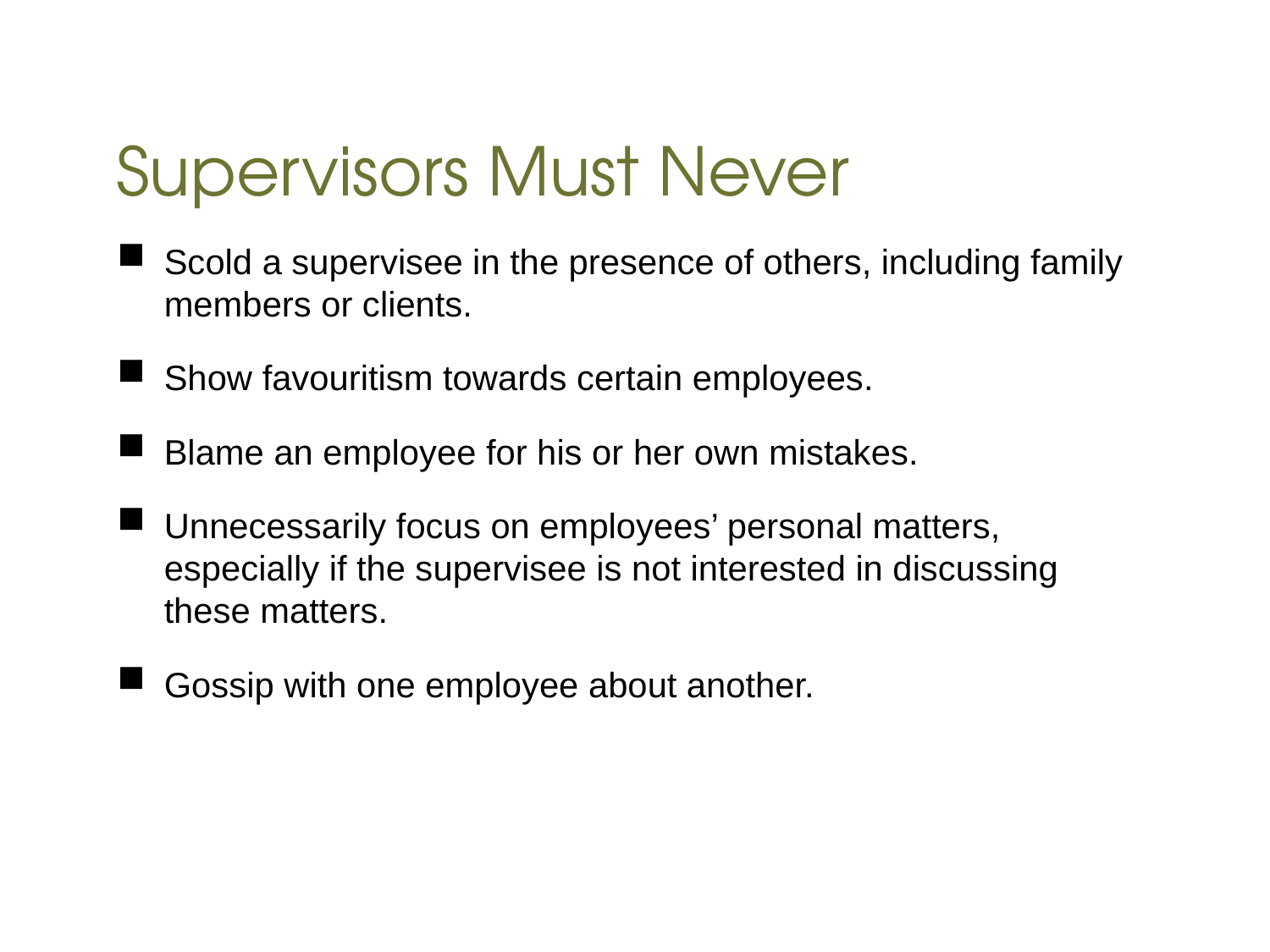

# Supervisors Must Never
Scold a supervisee in the presence of others, including family members or clients.
Show favouritism towards certain employees.
Blame an employee for his or her own mistakes.
Unnecessarily focus on employees’ personal matters, especially if the supervisee is not interested in discussing these matters.
Gossip with one employee about another.